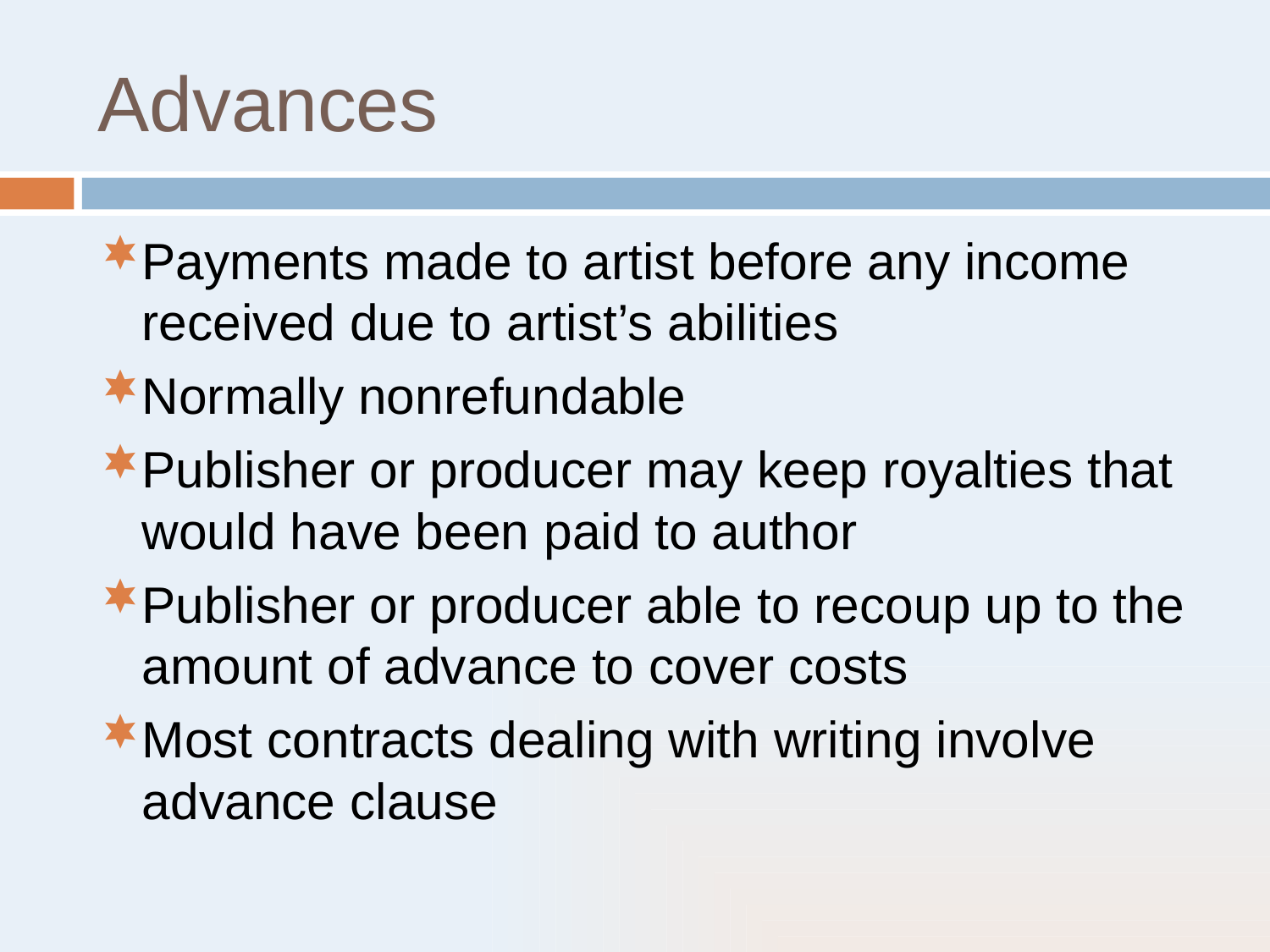

# Advances
Payments made to artist before any income received due to artist’s abilities
Normally nonrefundable
Publisher or producer may keep royalties that would have been paid to author
Publisher or producer able to recoup up to the amount of advance to cover costs
Most contracts dealing with writing involve advance clause